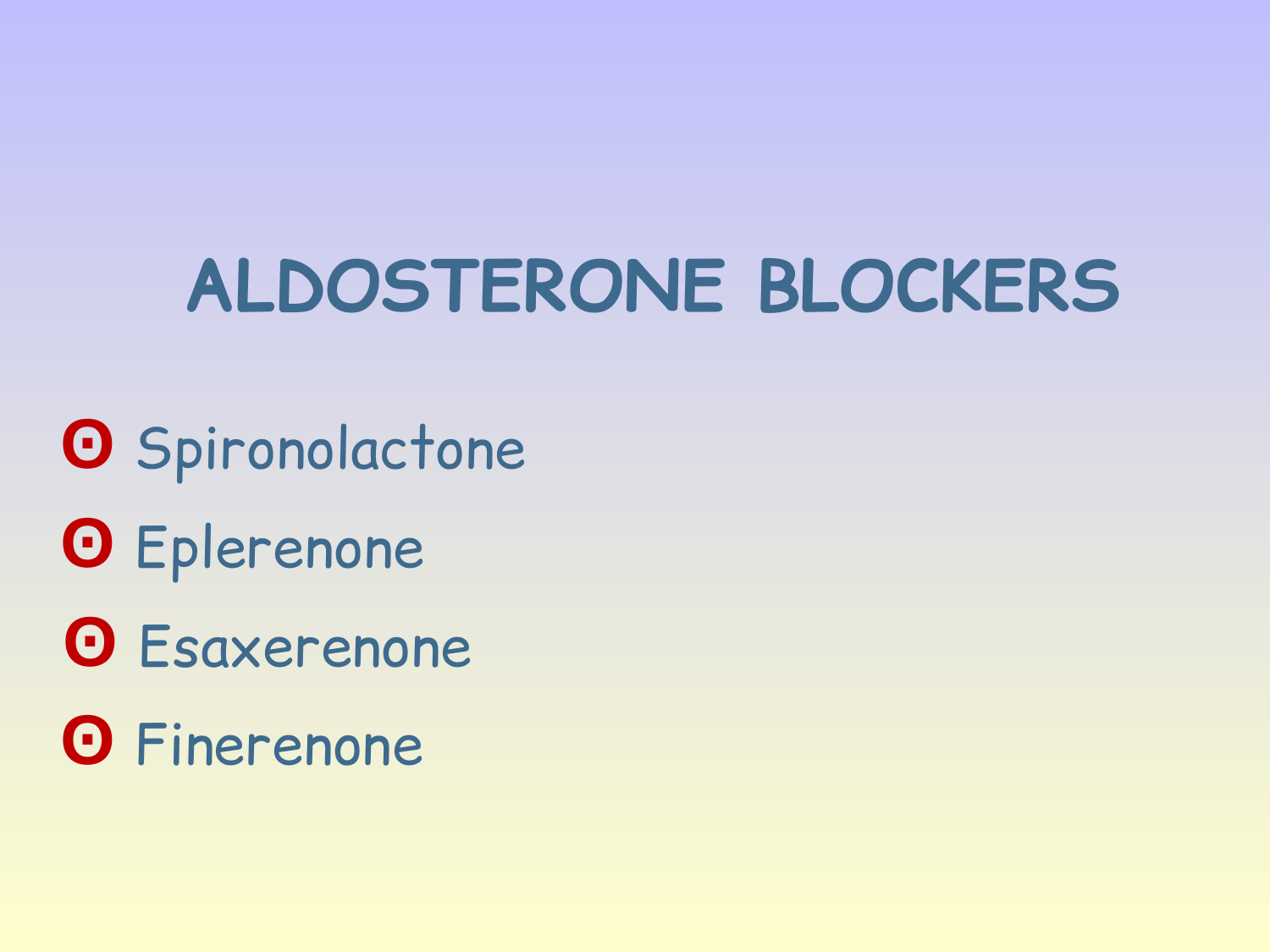

ALDOSTERONE BLOCKERS

   ʘ Spironolactone
   ʘ Eplerenone
   ʘ Esaxerenone
	ʘ Finerenone

#